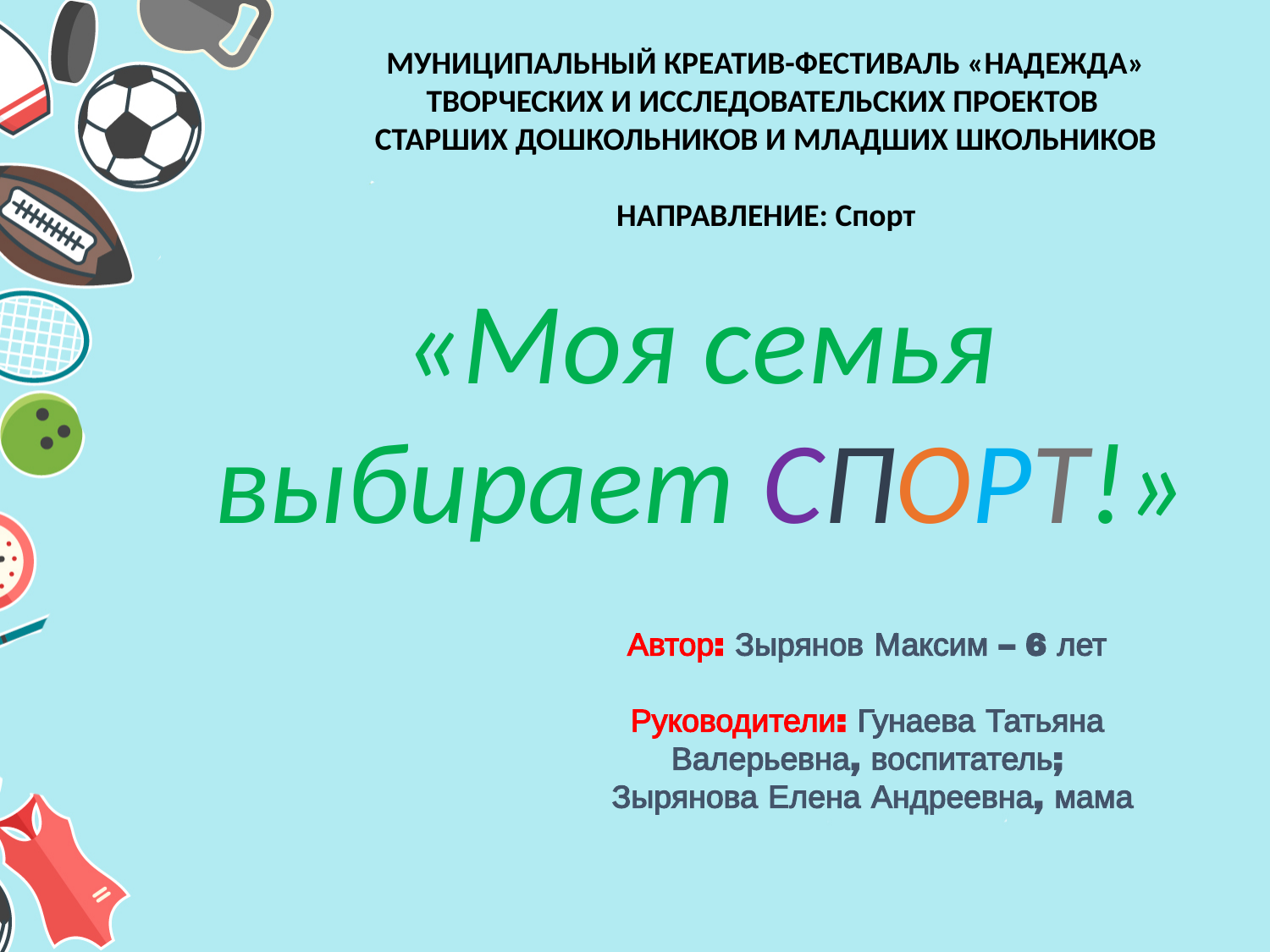

МУНИЦИПАЛЬНЫЙ КРЕАТИВ-ФЕСТИВАЛЬ «НАДЕЖДА» ТВОРЧЕСКИХ И ИССЛЕДОВАТЕЛЬСКИХ ПРОЕКТОВ
СТАРШИХ ДОШКОЛЬНИКОВ И МЛАДШИХ ШКОЛЬНИКОВ

НАПРАВЛЕНИЕ: Спорт
«Моя семья выбирает СПОРТ!»
Автор: Зырянов Максим – 6 лет

Руководители: Гунаева Татьяна Валерьевна, воспитатель;
 Зырянова Елена Андреевна, мама